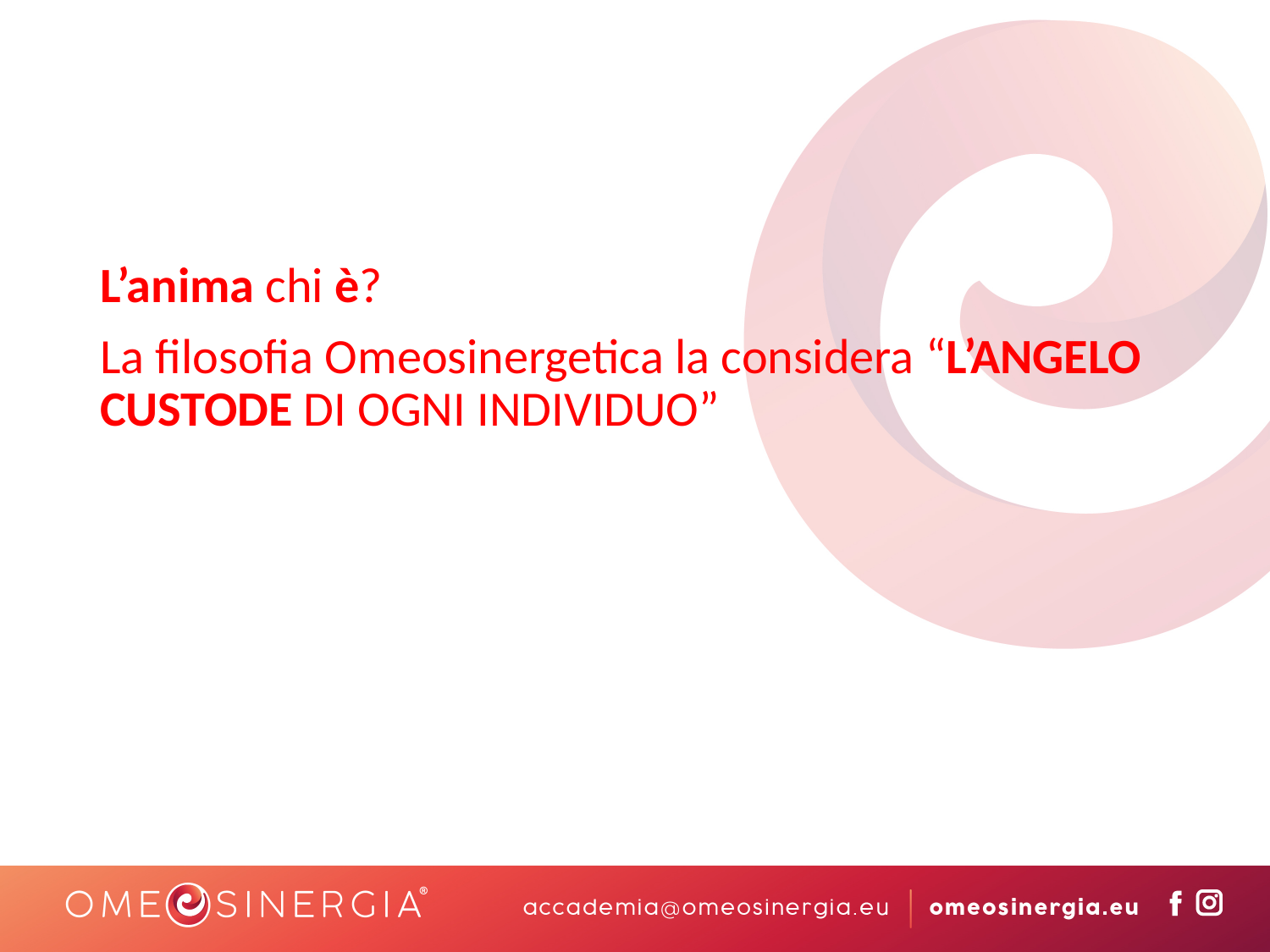

L’anima chi è?
La filosofia Omeosinergetica la considera “L’ANGELO CUSTODE DI OGNI INDIVIDUO”